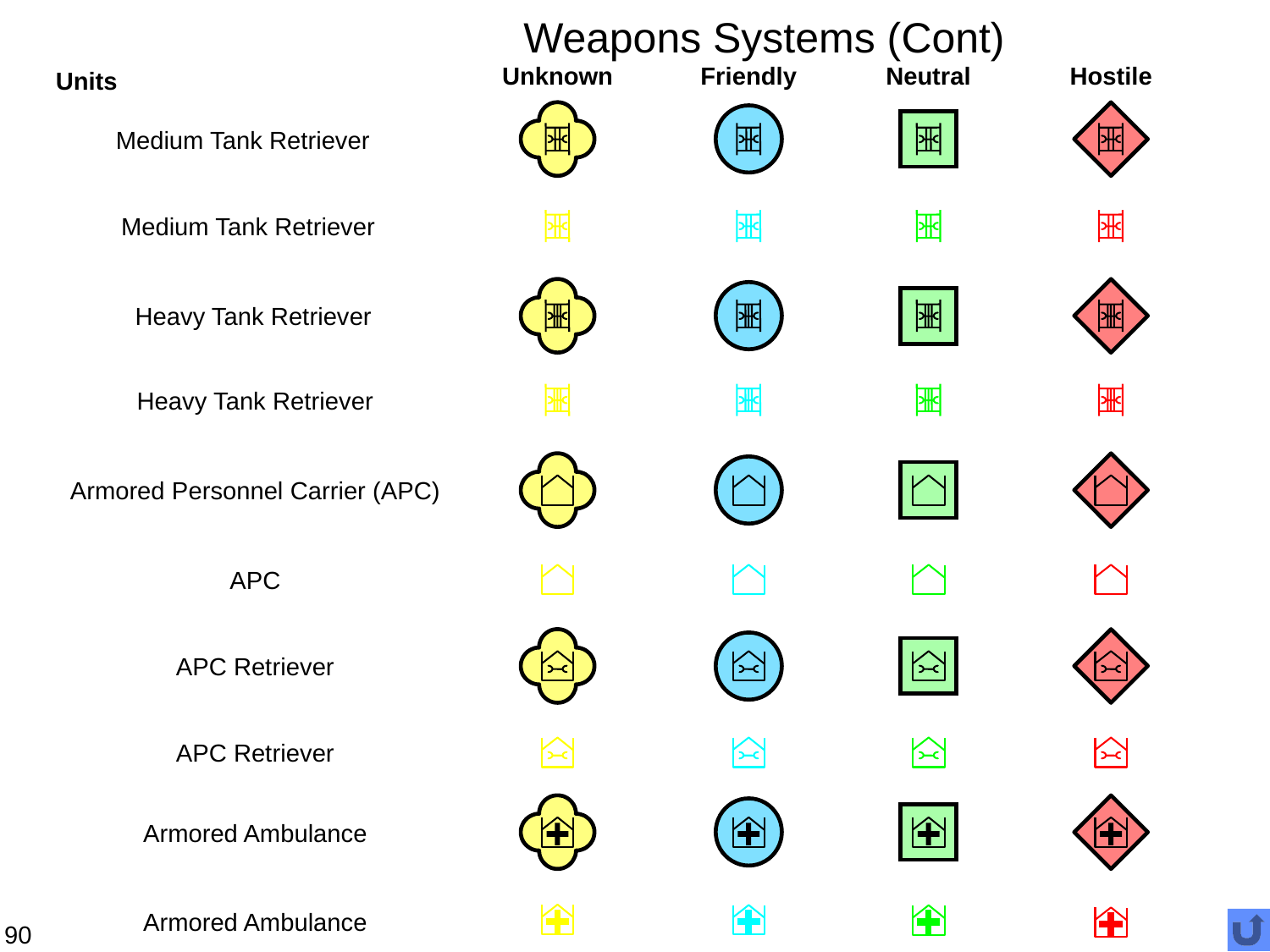

# Weapons Systems (Cont)
Unknown
Friendly
Neutral
Hostile
Units

Medium Tank Retriever

Medium Tank Retriever

Heavy Tank Retriever

Heavy Tank Retriever

Armored Personnel Carrier (APC)
APC

APC Retriever
APC Retriever

Armored Ambulance
90

Armored Ambulance